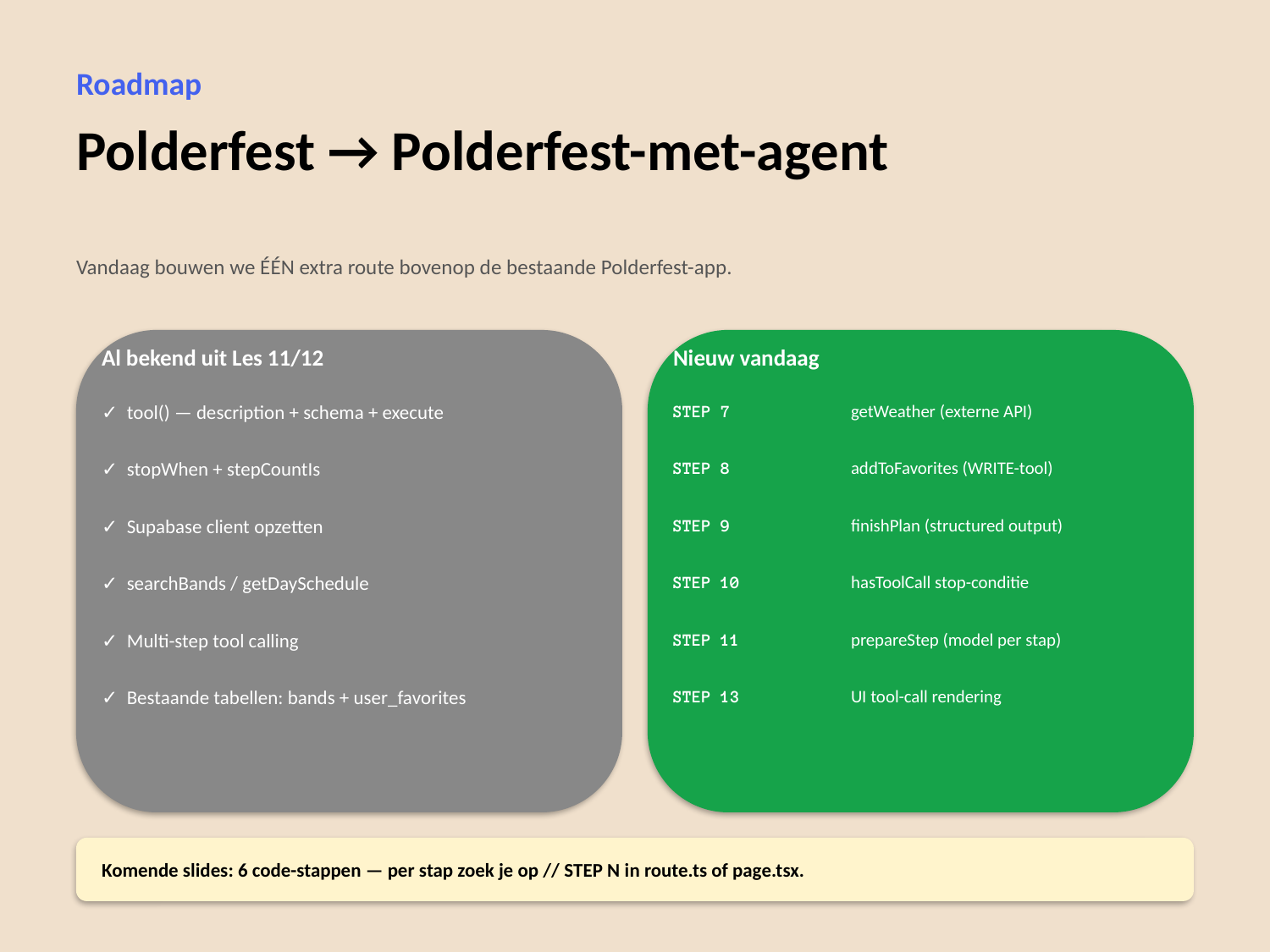

Roadmap
Polderfest → Polderfest-met-agent
Vandaag bouwen we ÉÉN extra route bovenop de bestaande Polderfest-app.

Al bekend uit Les 11/12
Nieuw vandaag
✓  tool() — description + schema + execute
STEP 7
getWeather (externe API)
✓  stopWhen + stepCountIs
STEP 8
addToFavorites (WRITE-tool)
✓  Supabase client opzetten
STEP 9
finishPlan (structured output)
✓  searchBands / getDaySchedule
STEP 10
hasToolCall stop-conditie
✓  Multi-step tool calling
STEP 11
prepareStep (model per stap)
✓  Bestaande tabellen: bands + user_favorites
STEP 13
UI tool-call rendering

Komende slides: 6 code-stappen — per stap zoek je op // STEP N in route.ts of page.tsx.